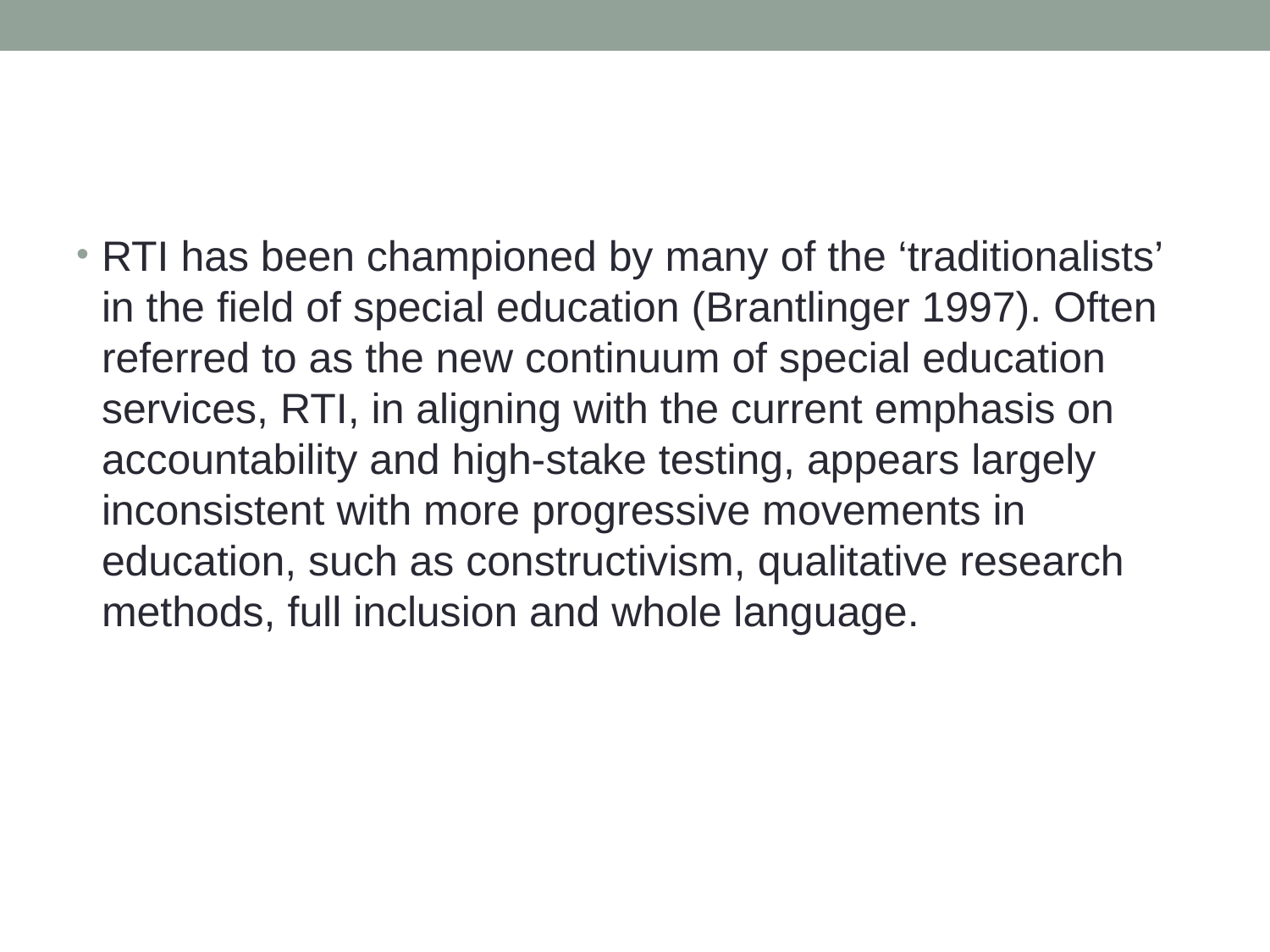

#
RTI has been championed by many of the ‘traditionalists’ in the field of special education (Brantlinger 1997). Often referred to as the new continuum of special education services, RTI, in aligning with the current emphasis on accountability and high-stake testing, appears largely inconsistent with more progressive movements in education, such as constructivism, qualitative research methods, full inclusion and whole language.